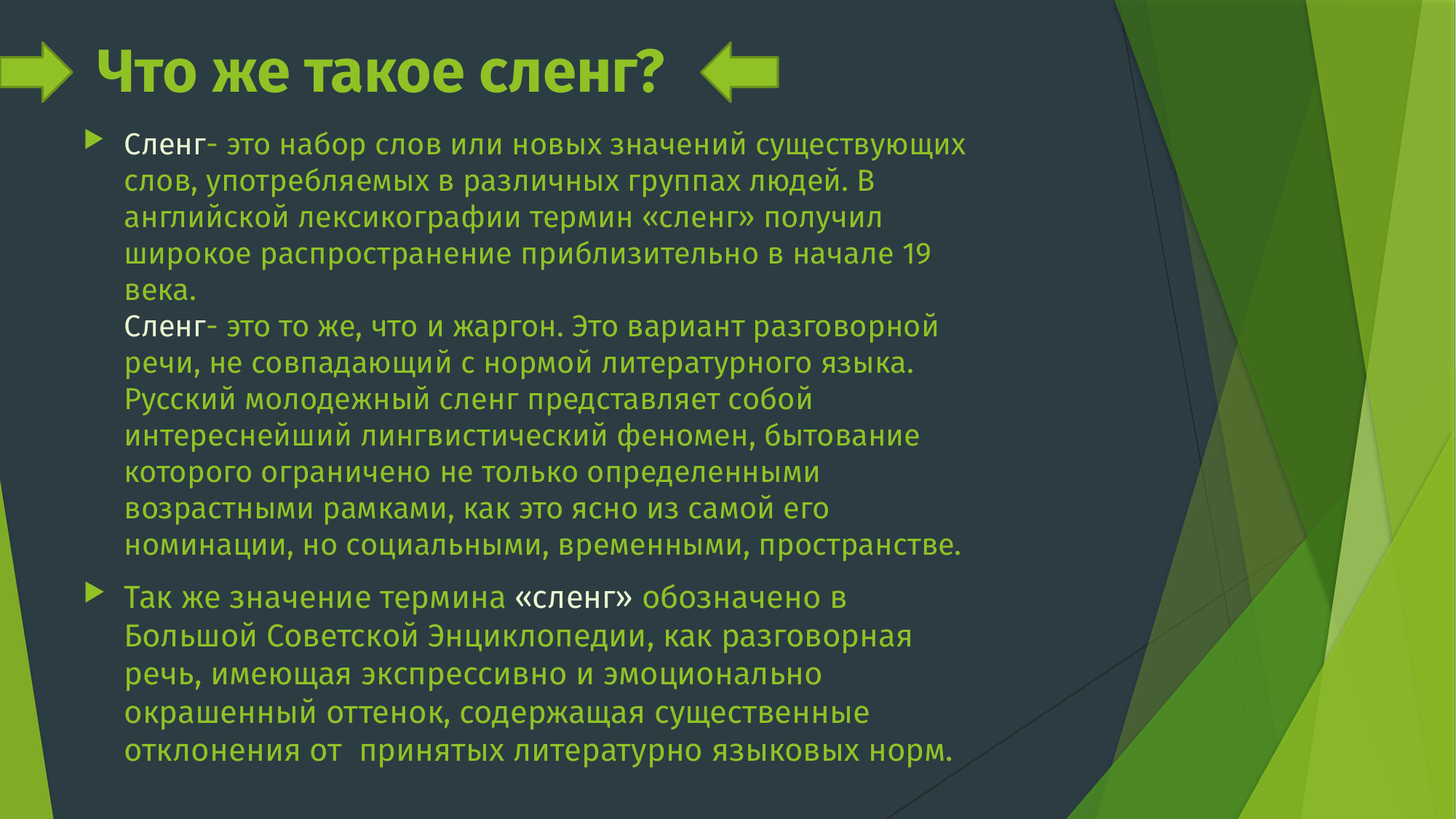

# Что же такое сленг?

Сленг- это набор слов или новых значений существующих слов, употребляемых в различных группах людей. В английской лексикографии термин «сленг» получил широкое распространение приблизительно в начале 19 века.
Сленг- это то же, что и жаргон. Это вариант разговорной речи, не совпадающий с нормой литературного языка. Русский молодежный сленг представляет собой интереснейший лингвистический феномен, бытование которого ограничено не только определенными возрастными рамками, как это ясно из самой его номинации, но социальными, временными, пространстве.
Так же значение термина «сленг» обозначено в Большой Советской Энциклопедии, как разговорная речь, имеющая экспрессивно и эмоционально окрашенный оттенок, содержащая существенные отклонения от  принятых литературно языковых норм.